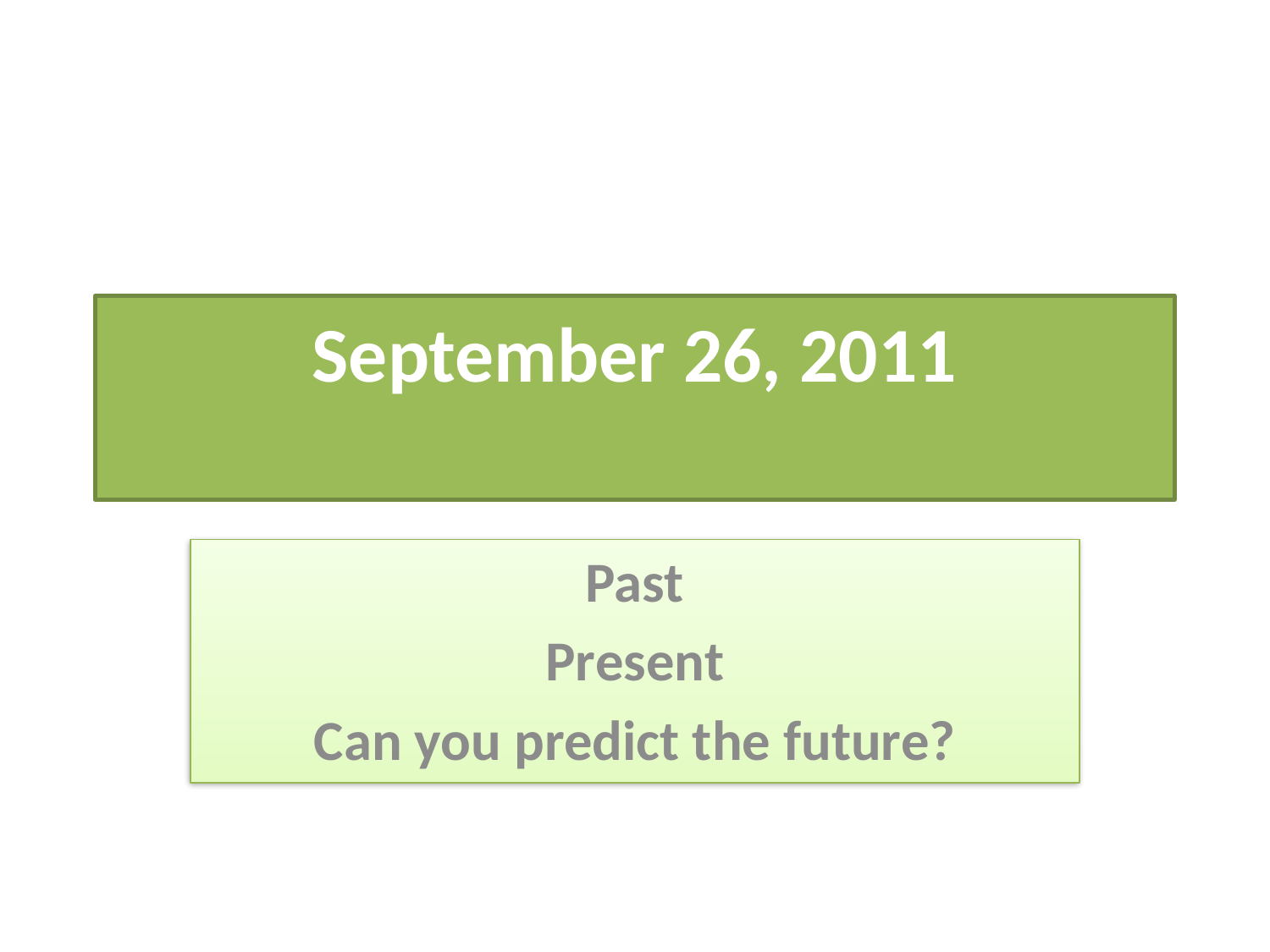

# September 26, 2011
Past
Present
Can you predict the future?